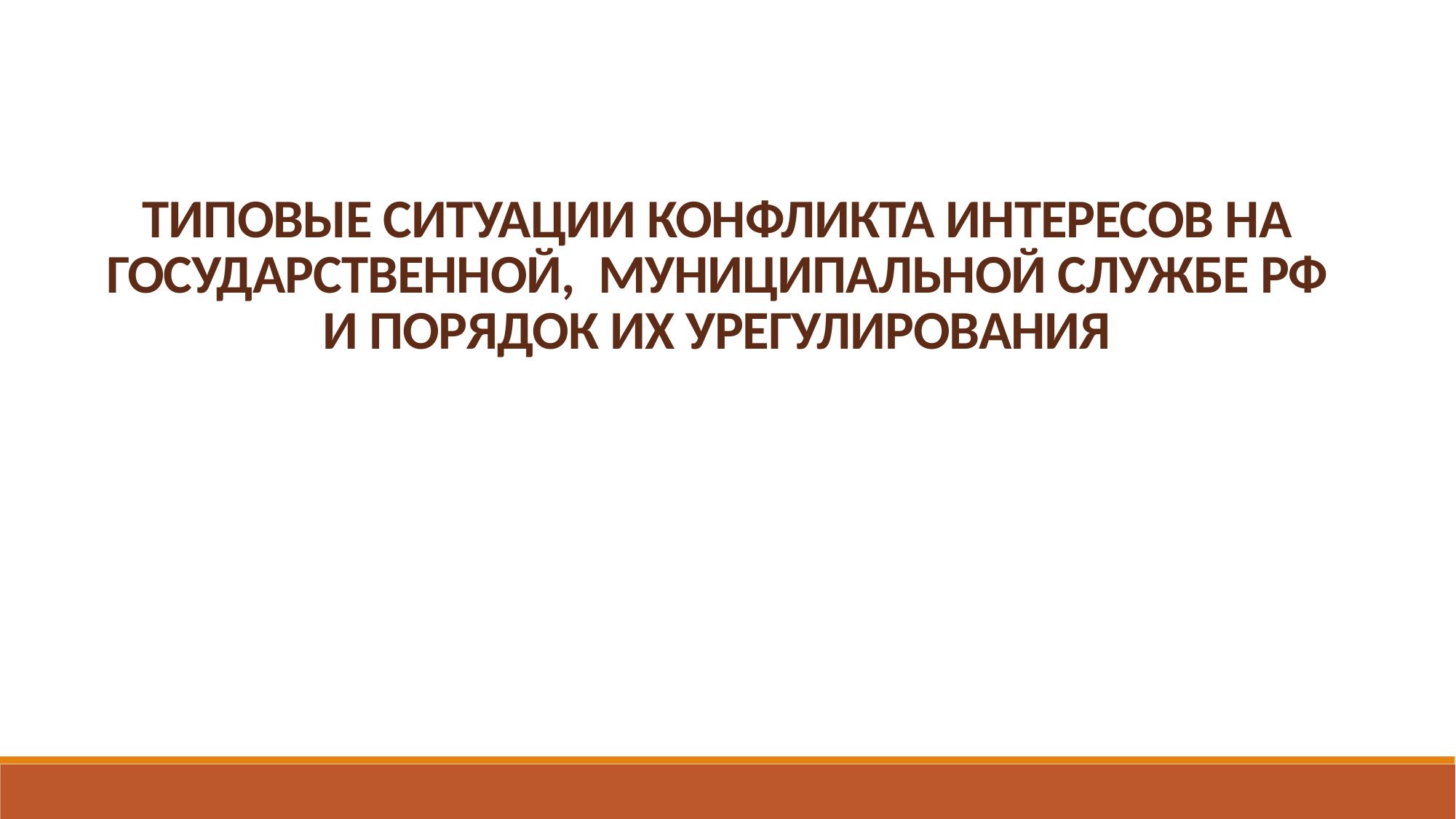

ТИПОВЫЕ СИТУАЦИИ КОНФЛИКТА ИНТЕРЕСОВ НА ГОСУДАРСТВЕННОЙ,  МУНИЦИПАЛЬНОЙ СЛУЖБЕ РФ И ПОРЯДОК ИХ УРЕГУЛИРОВАНИЯ